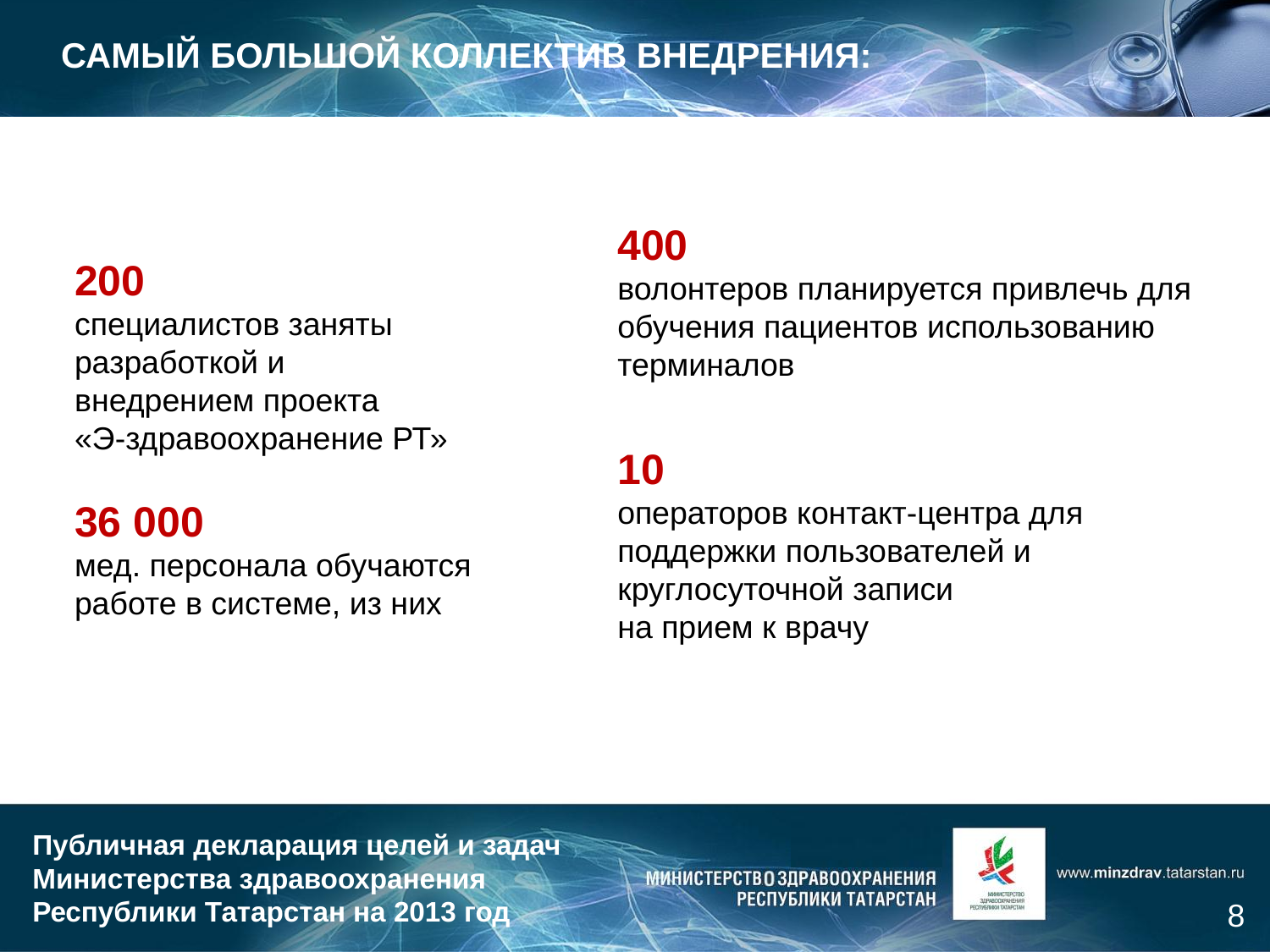

САМЫЙ БОЛЬШОЙ КОЛЛЕКТИВ ВНЕДРЕНИЯ:
400
волонтеров планируется привлечь для обучения пациентов использованию терминалов

10
операторов контакт-центра для поддержки пользователей и круглосуточной записи
на прием к врачу
200
специалистов заняты разработкой и
внедрением проекта
«Э-здравоохранение РТ»

36 000
мед. персонала обучаются работе в системе, из них
8